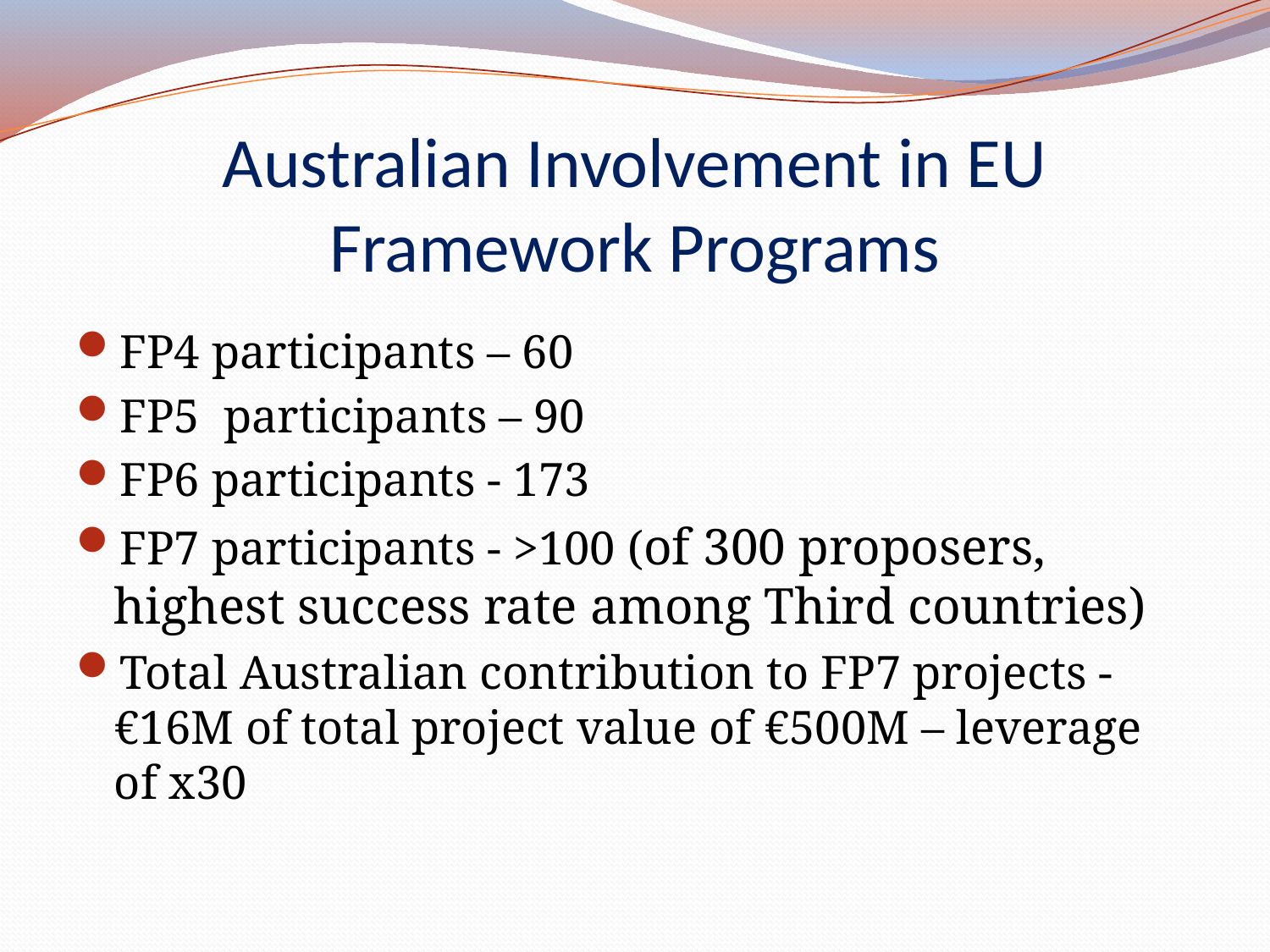

# Australian Involvement in EU Framework Programs
FP4 participants – 60
FP5  participants – 90
FP6 participants - 173
FP7 participants - >100 (of 300 proposers, highest success rate among Third countries)
Total Australian contribution to FP7 projects - €16M of total project value of €500M – leverage of x30